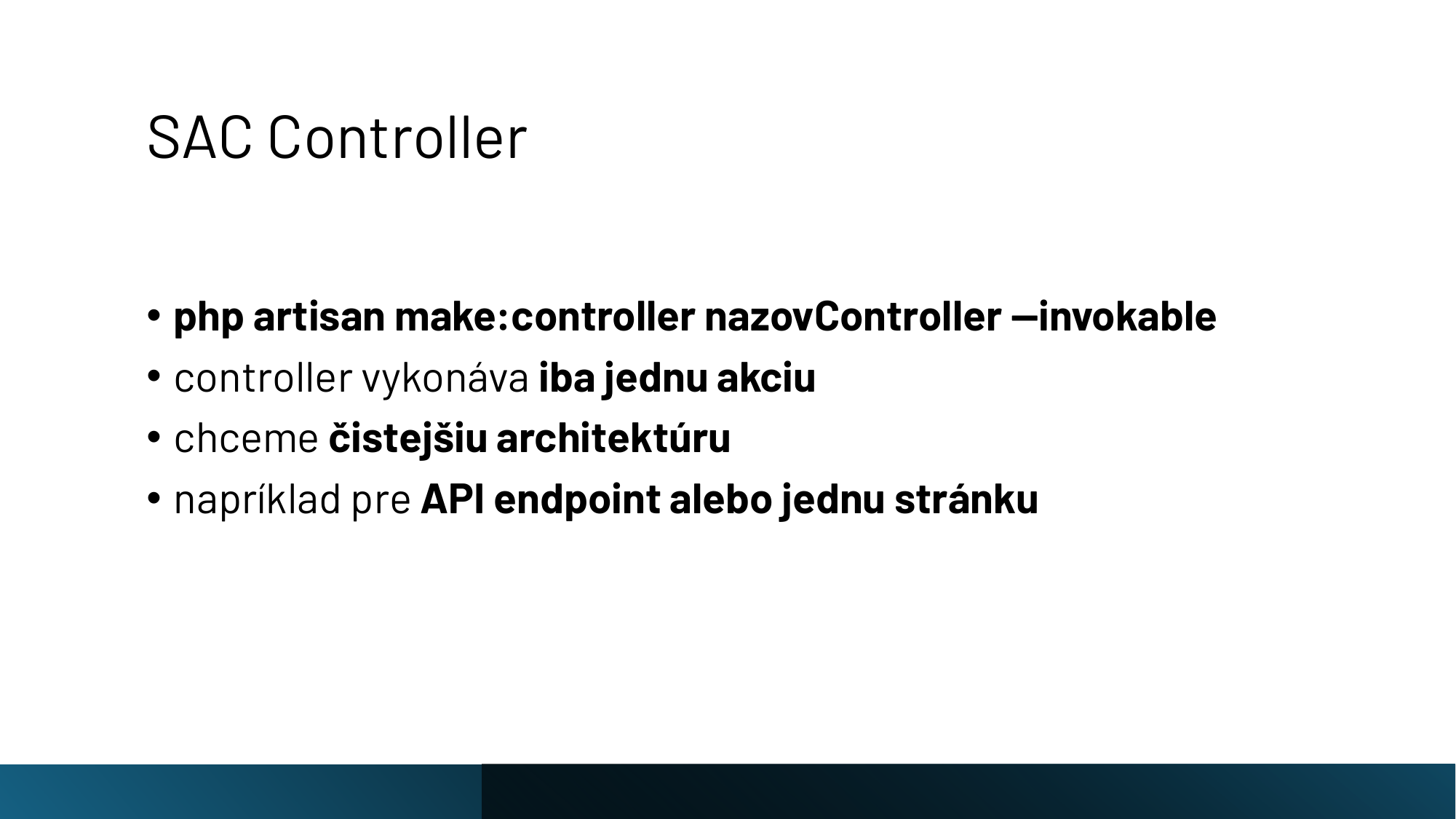

# SAC Controller
php artisan make:controller nazovController --invokable
controller vykonáva iba jednu akciu
chceme čistejšiu architektúru
napríklad pre API endpoint alebo jednu stránku